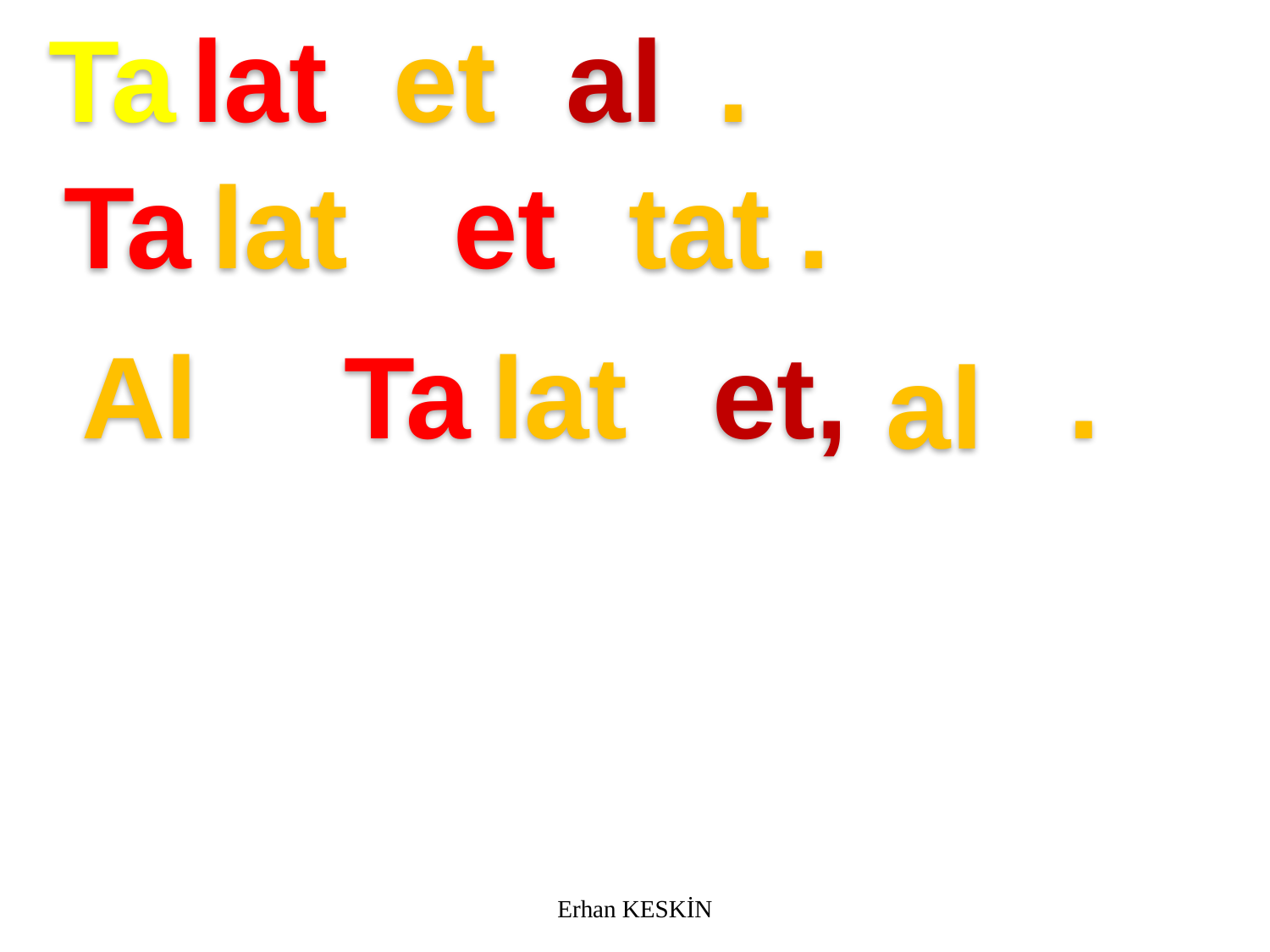

Ta
lat
et
al
.
Ta
lat
et
tat
.
Al
Ta
lat
et,
.
al
Erhan KESKİN